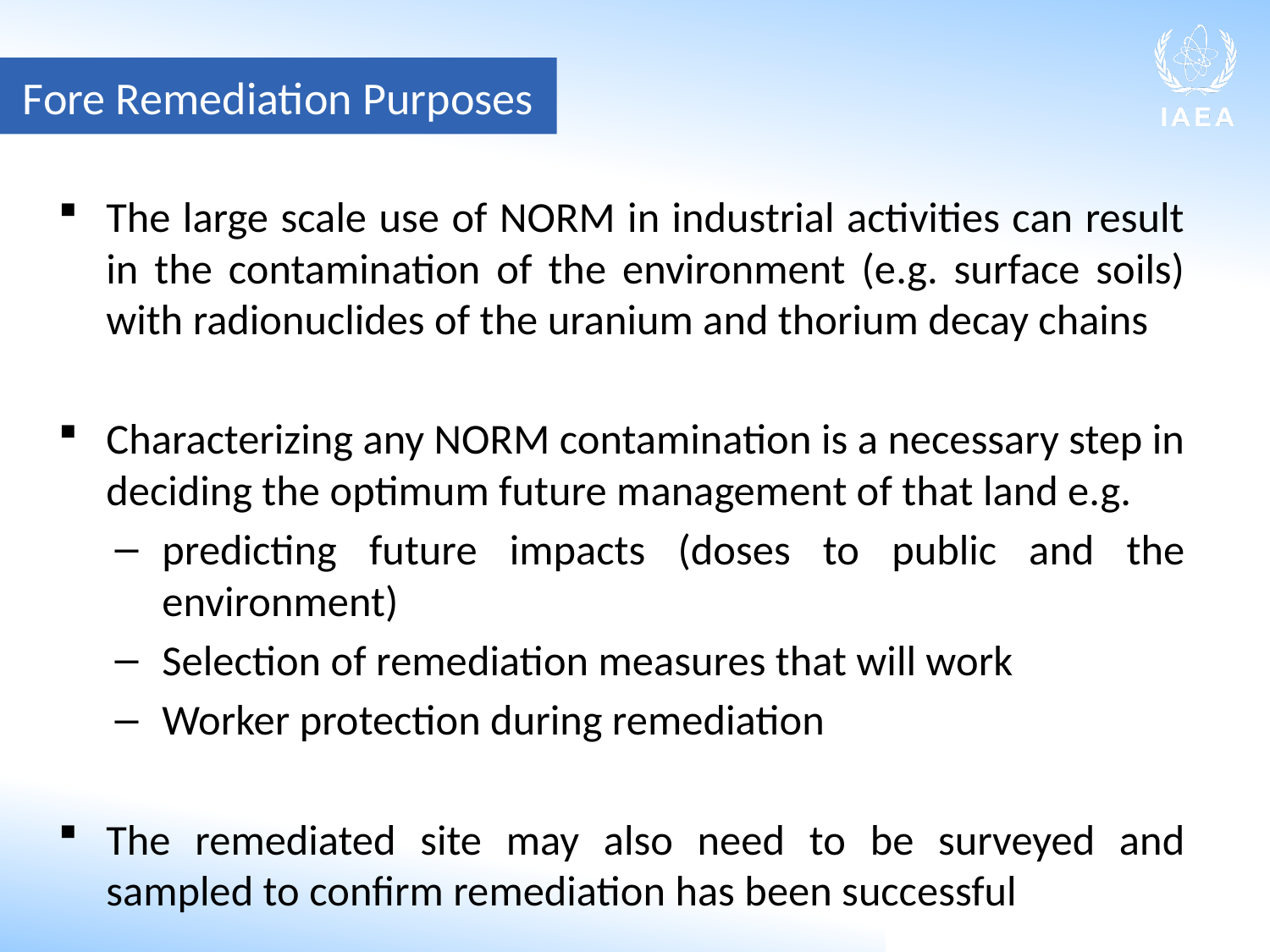

Fore Remediation Purposes
The large scale use of NORM in industrial activities can result in the contamination of the environment (e.g. surface soils) with radionuclides of the uranium and thorium decay chains

Characterizing any NORM contamination is a necessary step in deciding the optimum future management of that land e.g.
predicting future impacts (doses to public and the environment)
Selection of remediation measures that will work
Worker protection during remediation

The remediated site may also need to be surveyed and sampled to confirm remediation has been successful